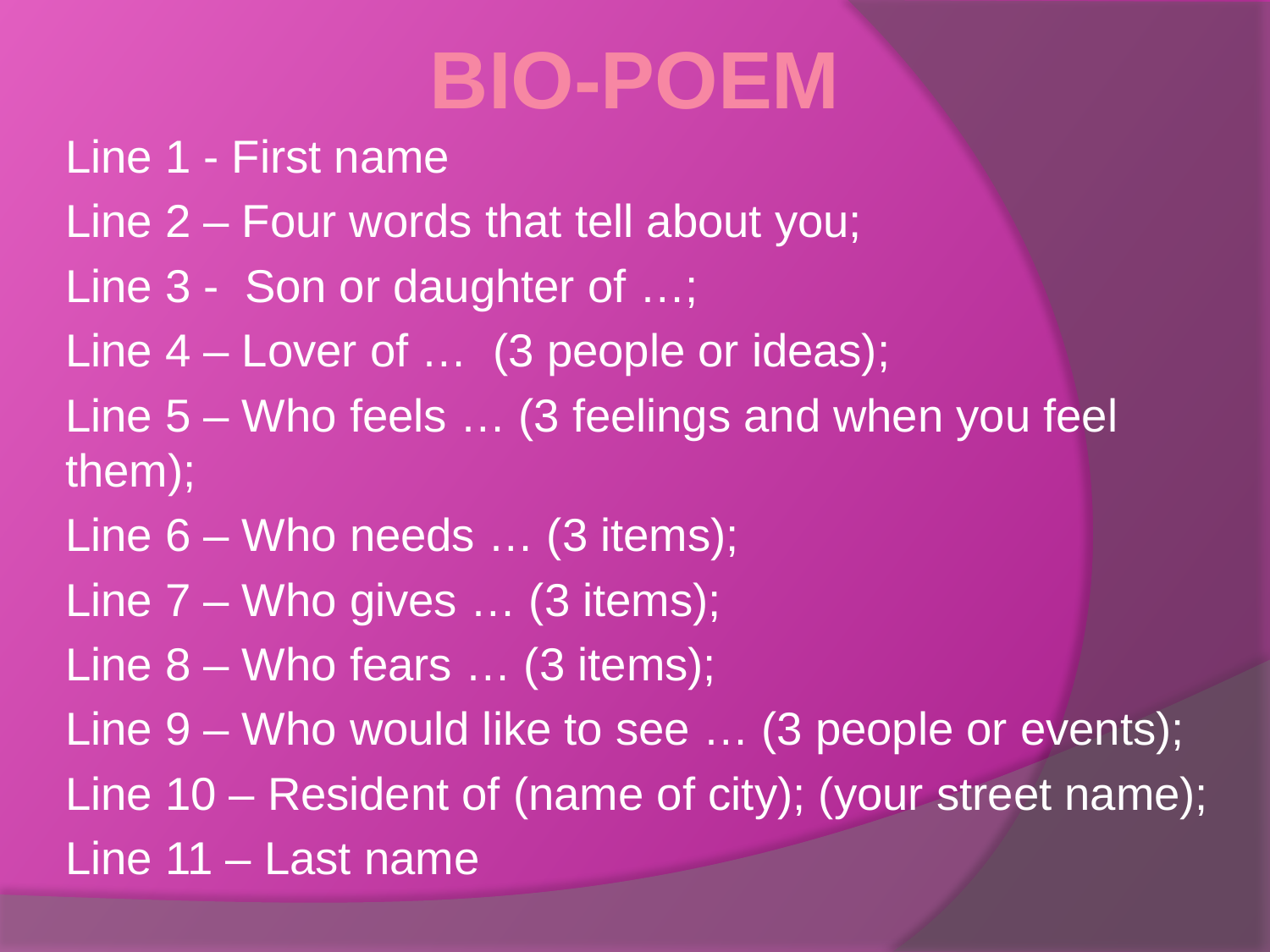

# Bio-Poem
Line 1 - First name
Line 2 – Four words that tell about you;
Line 3 -  Son or daughter of …;
Line 4 – Lover of …  (3 people or ideas);
Line 5 – Who feels … (3 feelings and when you feel them);
Line 6 – Who needs … (3 items);
Line 7 – Who gives … (3 items);
Line 8 – Who fears … (3 items);
Line 9 – Who would like to see … (3 people or events);
Line 10 – Resident of (name of city); (your street name);
Line 11 – Last name